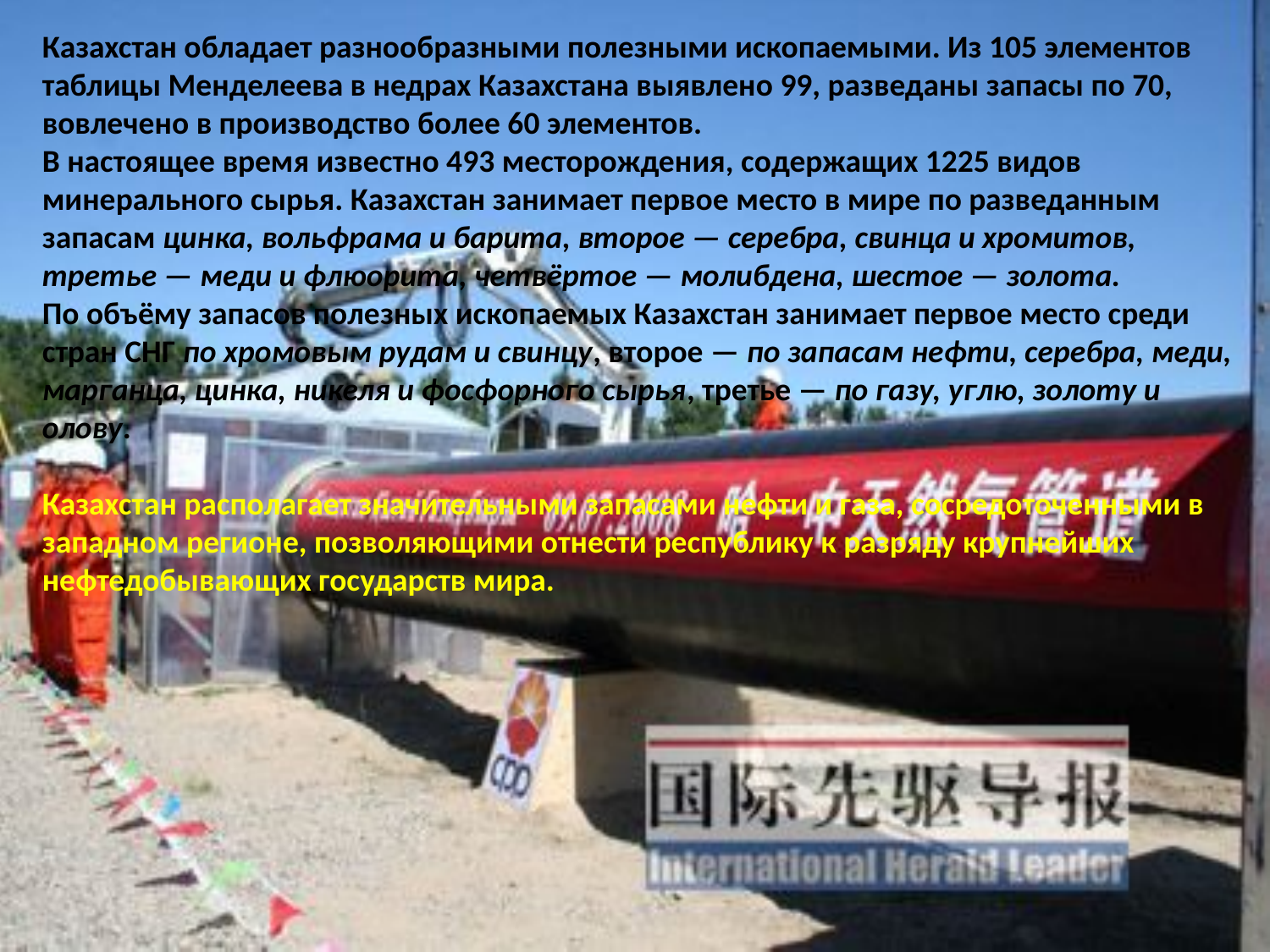

Казахстан обладает разнообразными полезными ископаемыми. Из 105 элементов таблицы Менделеева в недрах Казахстана выявлено 99, разведаны запасы по 70, вовлечено в производство более 60 элементов.
В настоящее время известно 493 месторождения, содержащих 1225 видов минерального сырья. Казахстан занимает первое место в мире по разведанным запасам цинка, вольфрама и барита, второе — серебра, свинца и хромитов, третье — меди и флюорита, четвёртое — молибдена, шестое — золота.
По объёму запасов полезных ископаемых Казахстан занимает первое место среди стран СНГ по хромовым рудам и свинцу, второе — по запасам нефти, серебра, меди, марганца, цинка, никеля и фосфорного сырья, третье — по газу, углю, золоту и олову.

Казахстан располагает значительными запасами нефти и газа, сосредоточенными в западном регионе, позволяющими отнести республику к разряду крупнейших нефтедобывающих государств мира.